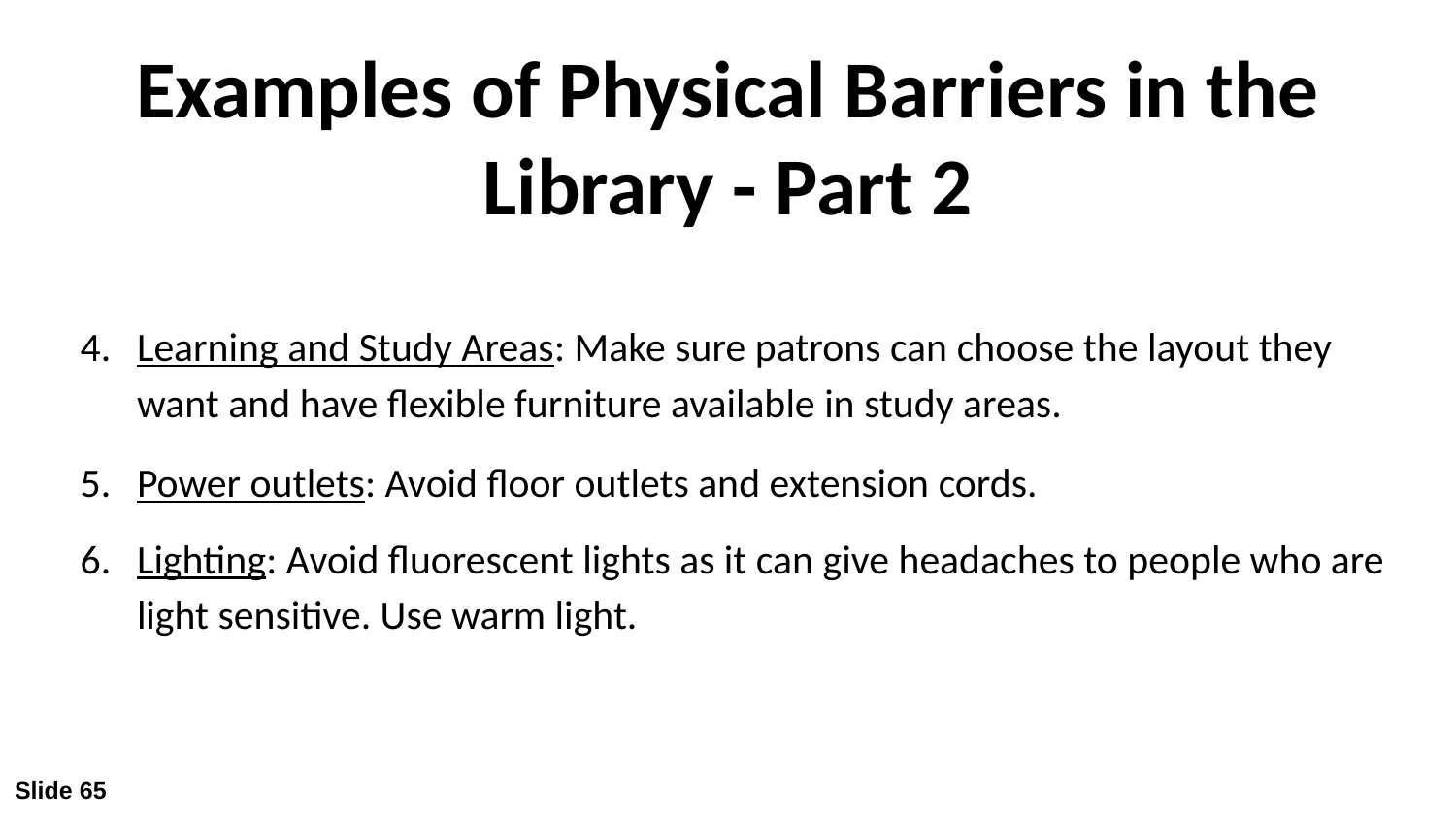

# Examples of Physical Barriers in the Library - Part 2
Learning and Study Areas: Make sure patrons can choose the layout they want and have flexible furniture available in study areas.
Power outlets: Avoid floor outlets and extension cords.
Lighting: Avoid fluorescent lights as it can give headaches to people who are light sensitive. Use warm light.
Slide 65